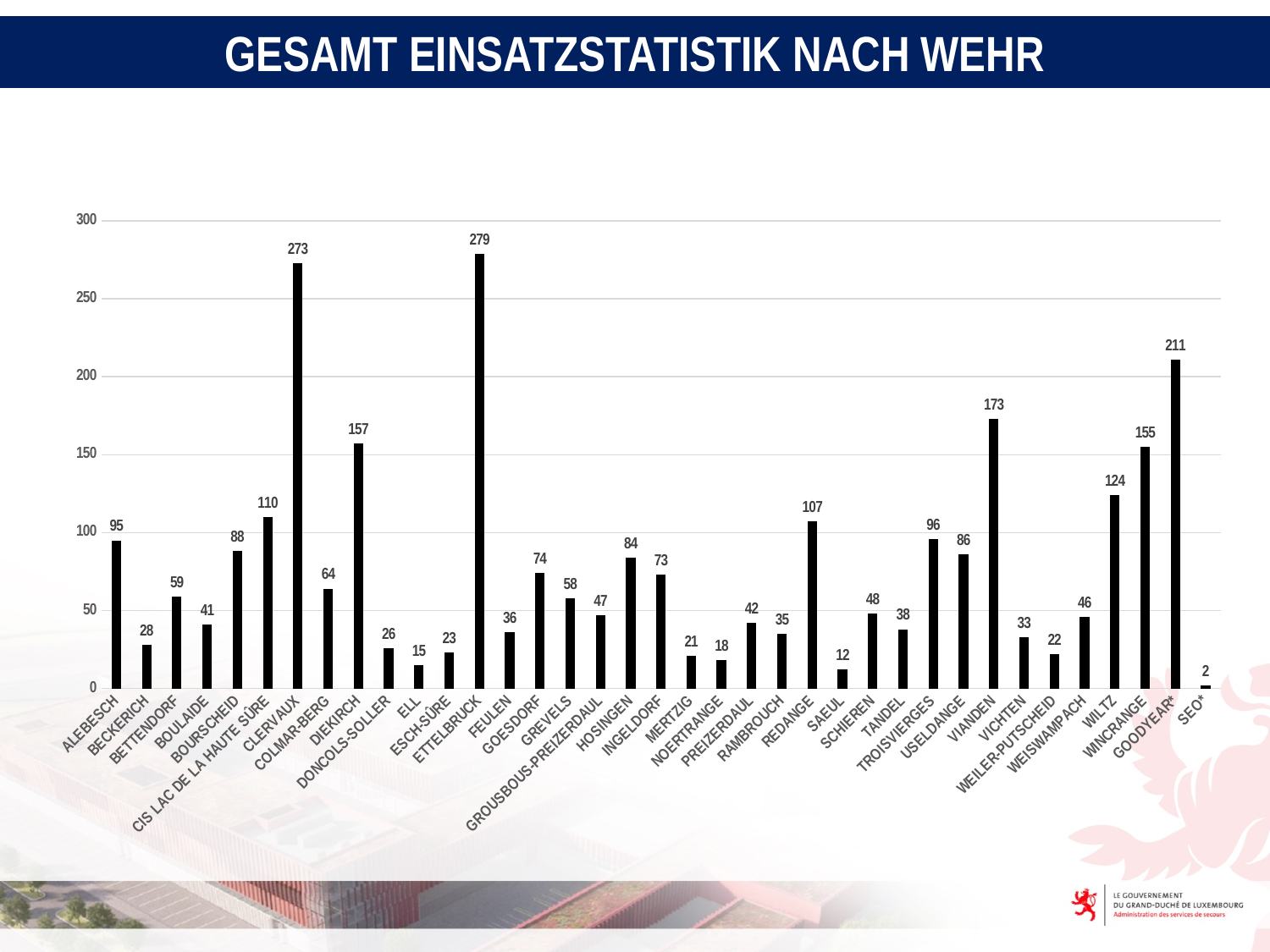

Gesamt einsatzstatistik nach wehr

### Chart

| Category |  |
|---|---|
| ALEBESCH | 95.0 |
| BECKERICH | 28.0 |
| BETTENDORF | 59.0 |
| BOULAIDE | 41.0 |
| BOURSCHEID | 88.0 |
| CIS LAC DE LA HAUTE SÛRE | 110.0 |
| CLERVAUX | 273.0 |
| COLMAR-BERG | 64.0 |
| DIEKIRCH | 157.0 |
| DONCOLS-SOLLER | 26.0 |
| ELL | 15.0 |
| ESCH-SÛRE | 23.0 |
| ETTELBRUCK | 279.0 |
| FEULEN | 36.0 |
| GOESDORF | 74.0 |
| GREVELS | 58.0 |
| GROUSBOUS-PREIZERDAUL | 47.0 |
| HOSINGEN | 84.0 |
| INGELDORF | 73.0 |
| MERTZIG | 21.0 |
| NOERTRANGE | 18.0 |
| PREIZERDAUL | 42.0 |
| RAMBROUCH | 35.0 |
| REDANGE | 107.0 |
| SAEUL | 12.0 |
| SCHIEREN | 48.0 |
| TANDEL | 38.0 |
| TROISVIERGES | 96.0 |
| USELDANGE | 86.0 |
| VIANDEN | 173.0 |
| VICHTEN | 33.0 |
| WEILER-PUTSCHEID | 22.0 |
| WEISWAMPACH | 46.0 |
| WILTZ | 124.0 |
| WINCRANGE | 155.0 |
| GOODYEAR* | 211.0 |
| SEO* | 2.0 |